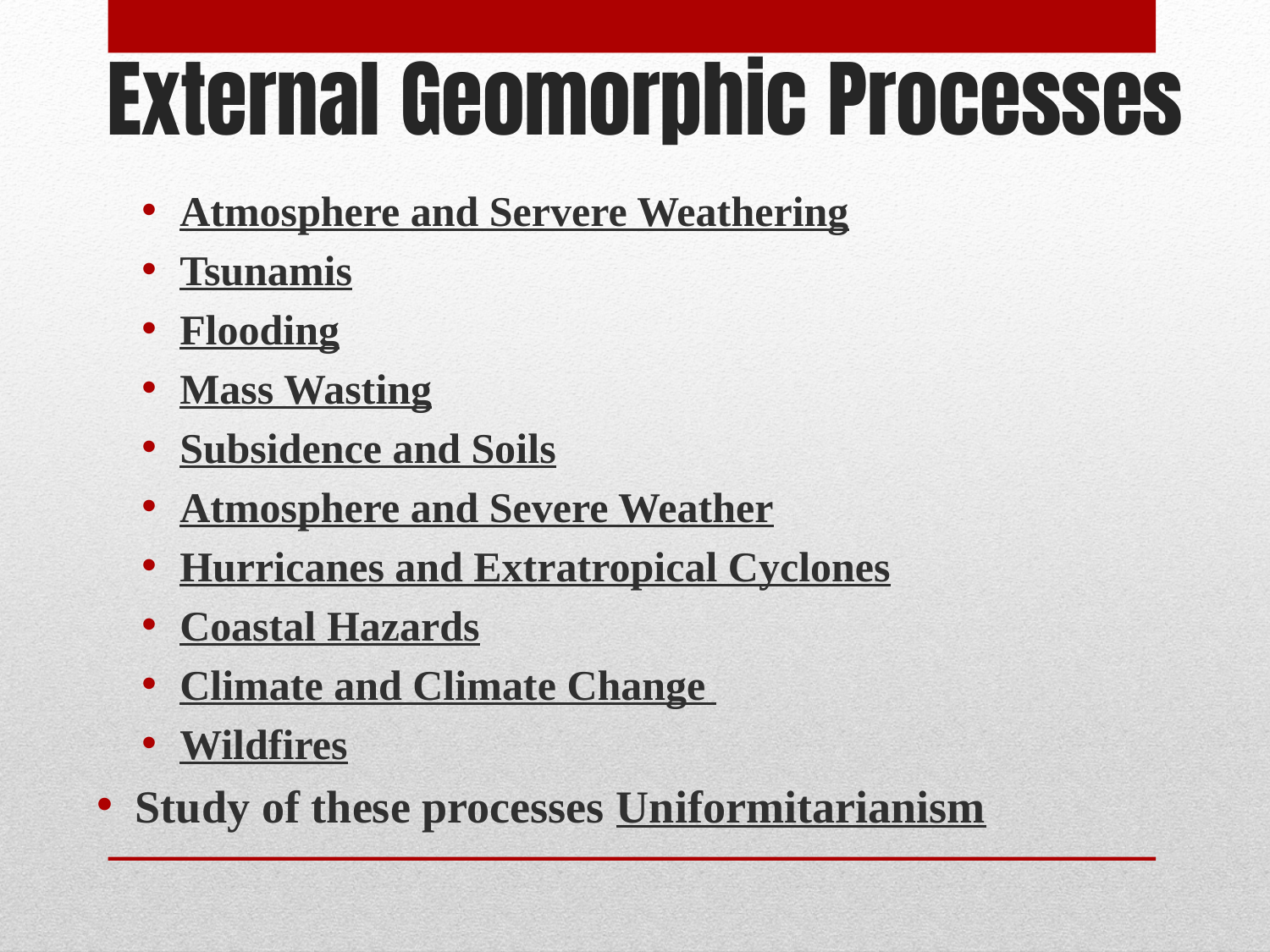

External Geomorphic Processes
Atmosphere and Servere Weathering
Tsunamis
Flooding
Mass Wasting
Subsidence and Soils
Atmosphere and Severe Weather
Hurricanes and Extratropical Cyclones
Coastal Hazards
Climate and Climate Change
Wildfires
Study of these processes Uniformitarianism